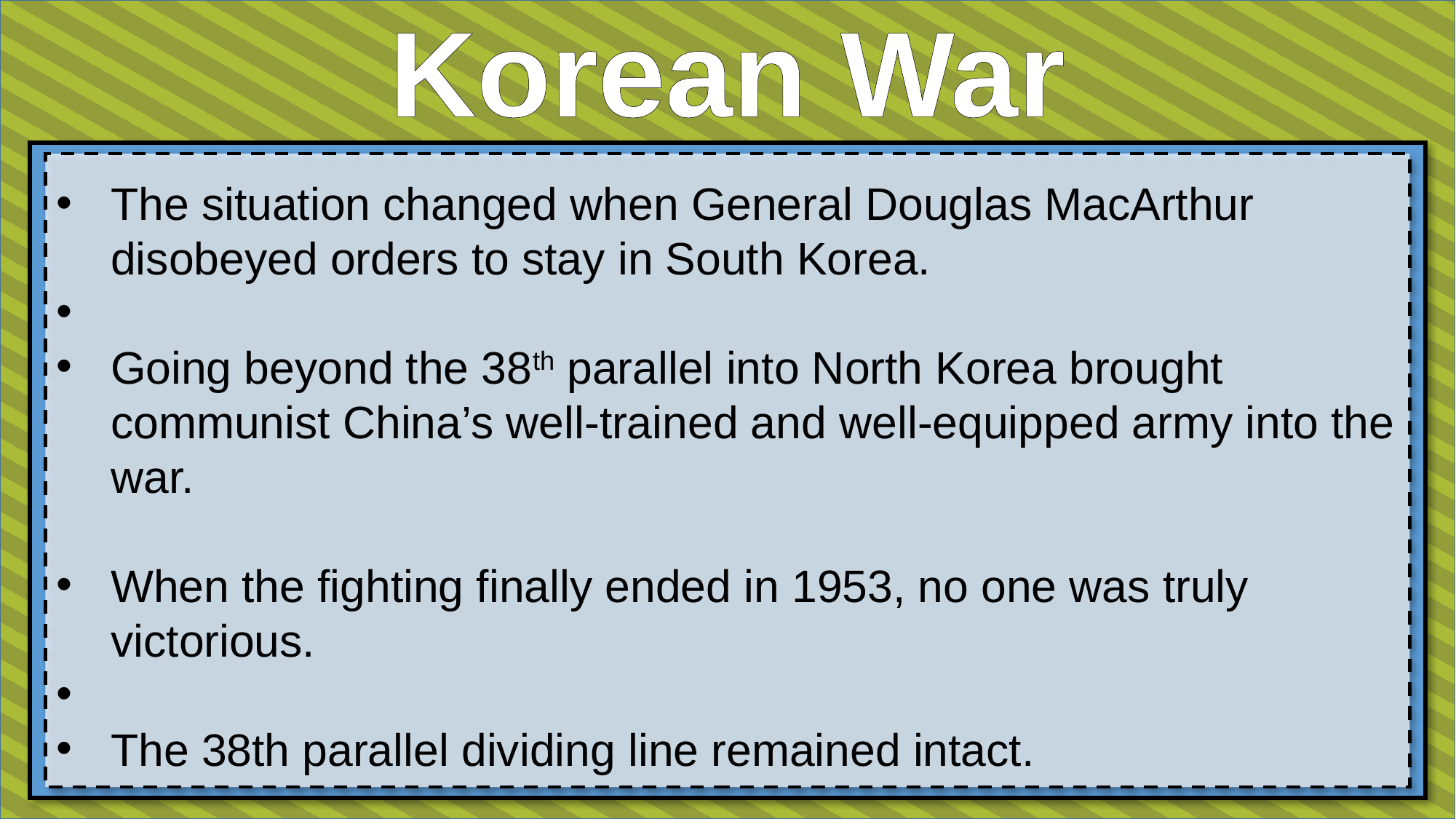

Korean War

The situation changed when General Douglas MacArthur disobeyed orders to stay in South Korea.

Going beyond the 38th parallel into North Korea brought communist China’s well-trained and well-equipped army into the war.

When the fighting finally ended in 1953, no one was truly victorious.

The 38th parallel dividing line remained intact.